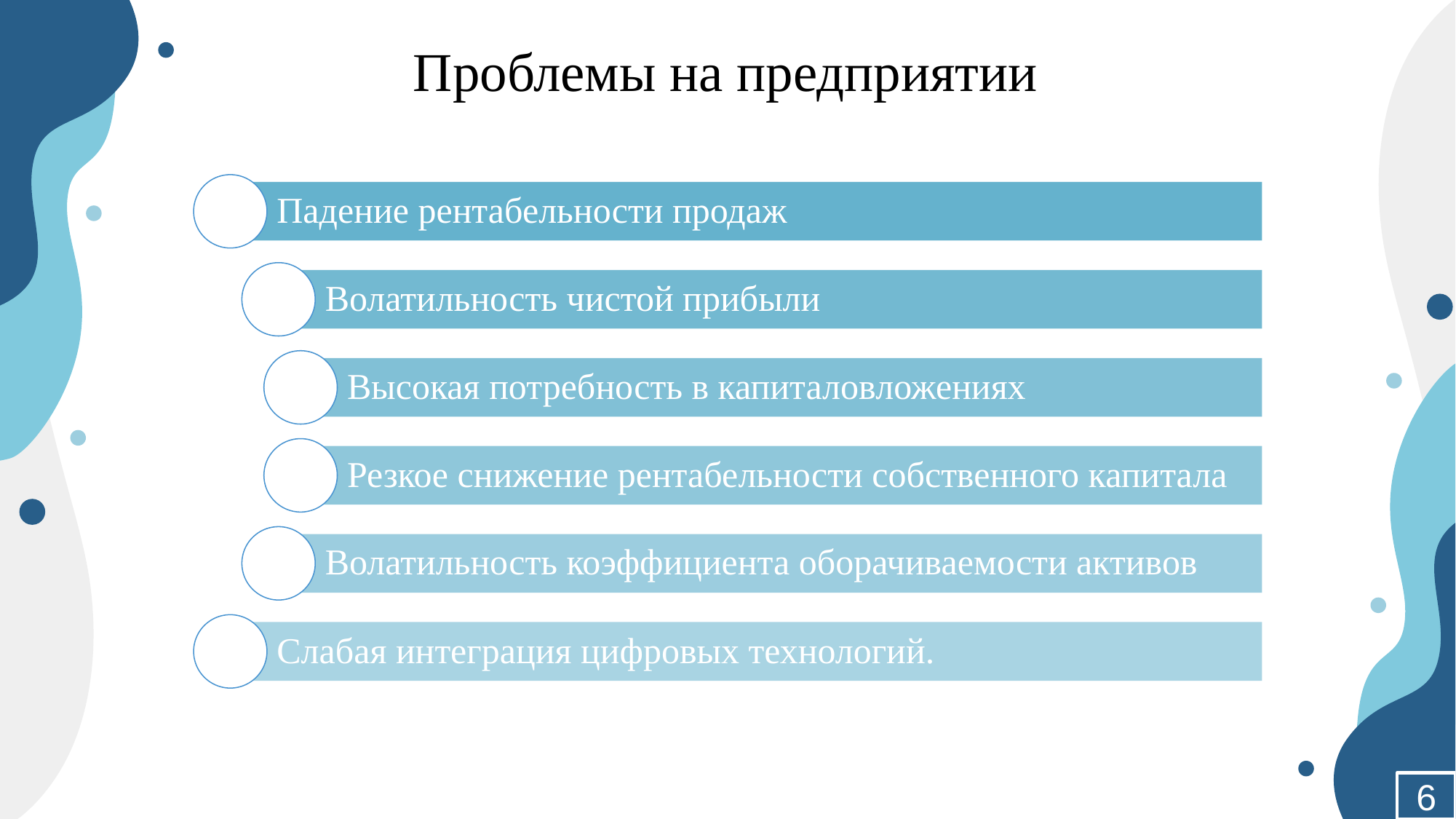

Проблемы на предприятии
Падение рентабельности продаж
Волатильность чистой прибыли
Высокая потребность в капиталовложениях
Резкое снижение рентабельности собственного капитала
Волатильность коэффициента оборачиваемости активов
Слабая интеграция цифровых технологий.
6